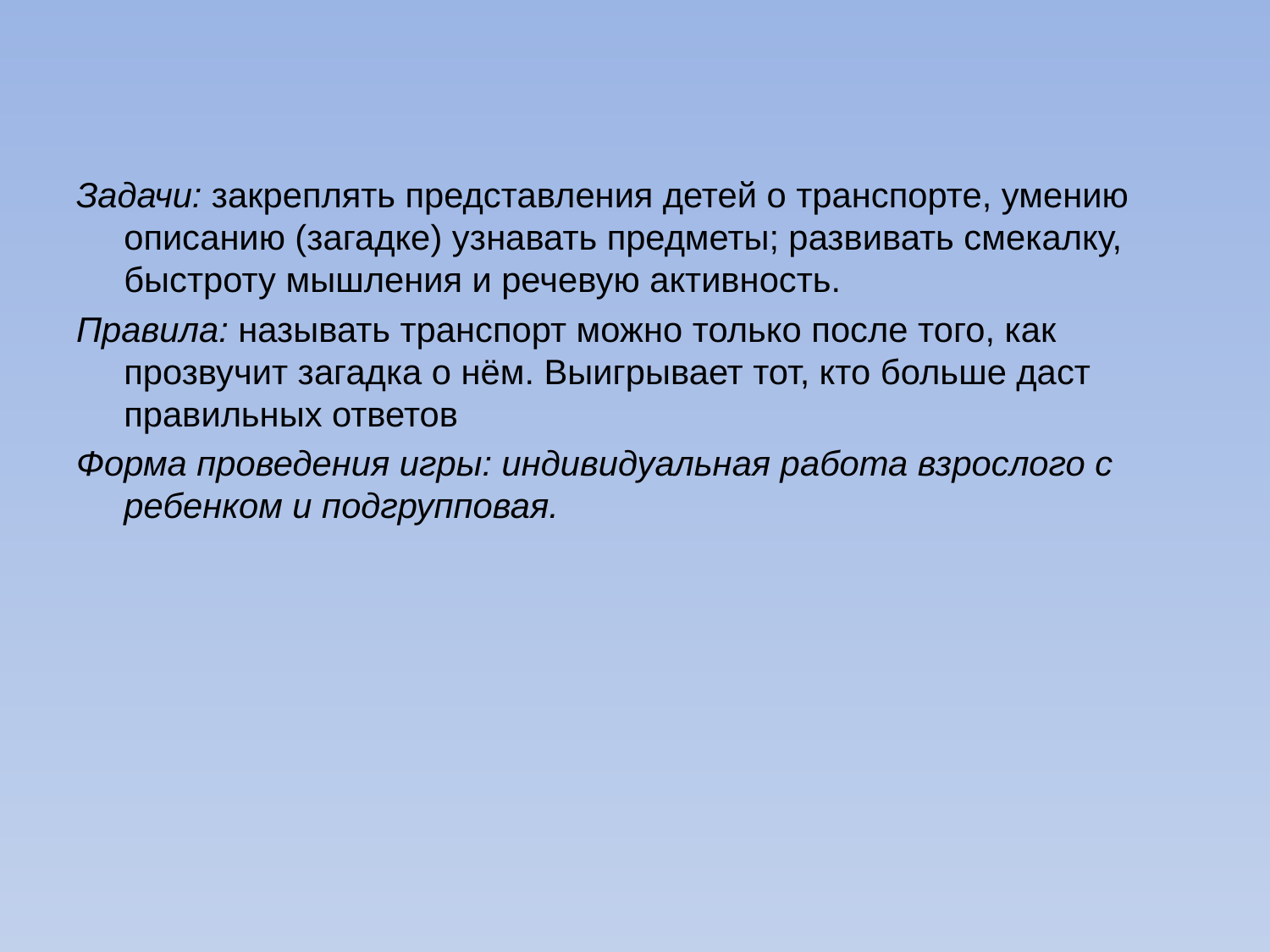

Задачи: закреплять представления детей о транспорте, умению описанию (загадке) узнавать предметы; развивать смекалку, быстроту мышления и речевую активность.
Правила: называть транспорт можно только после того, как прозвучит загадка о нём. Выигрывает тот, кто больше даст правильных ответов
Форма проведения игры: индивидуальная работа взрослого с ребенком и подгрупповая.